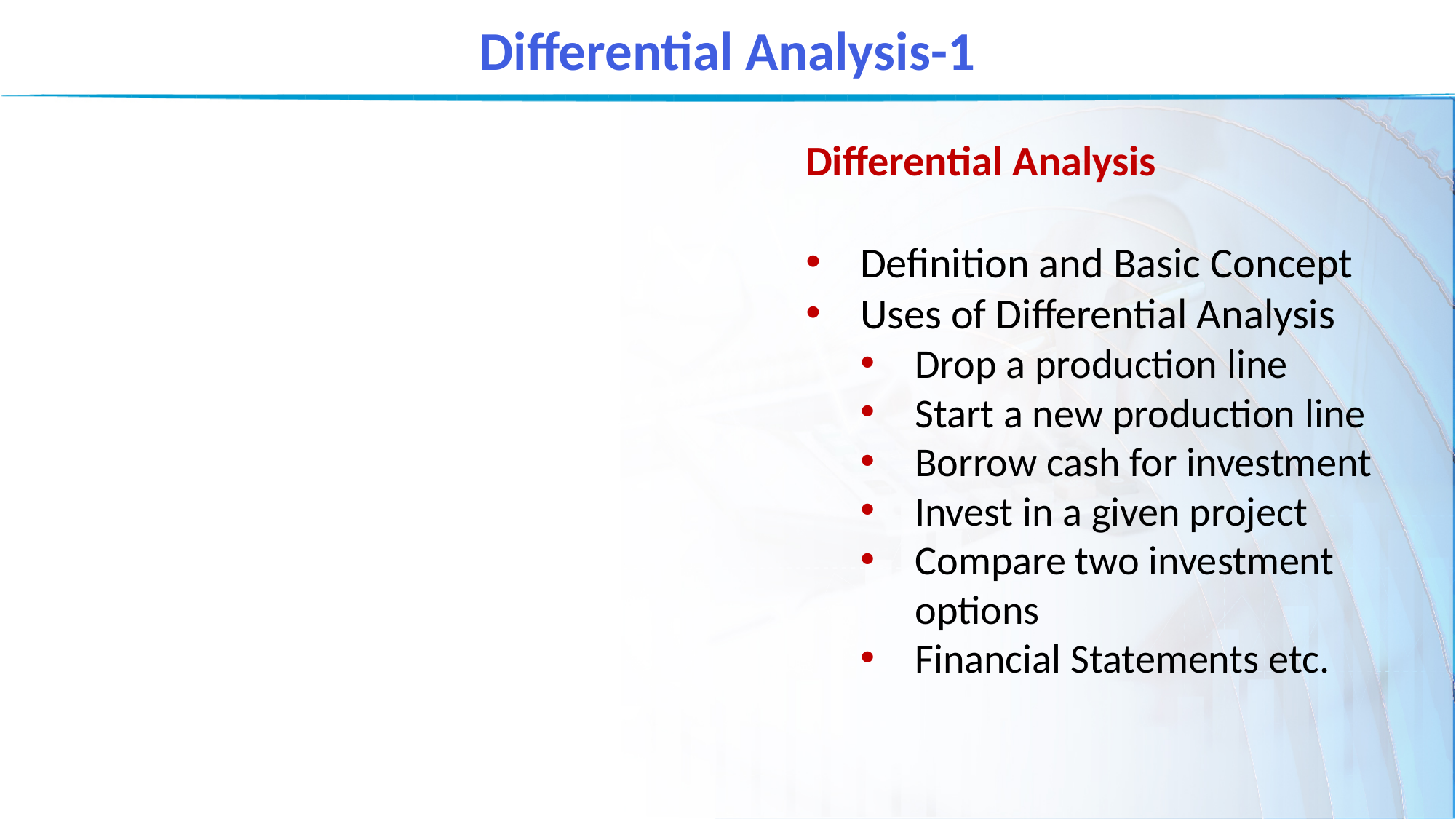

Differential Analysis-1
Differential Analysis

Definition and Basic Concept
Uses of Differential Analysis
Drop a production line
Start a new production line
Borrow cash for investment
Invest in a given project
Compare two investment options
Financial Statements etc.